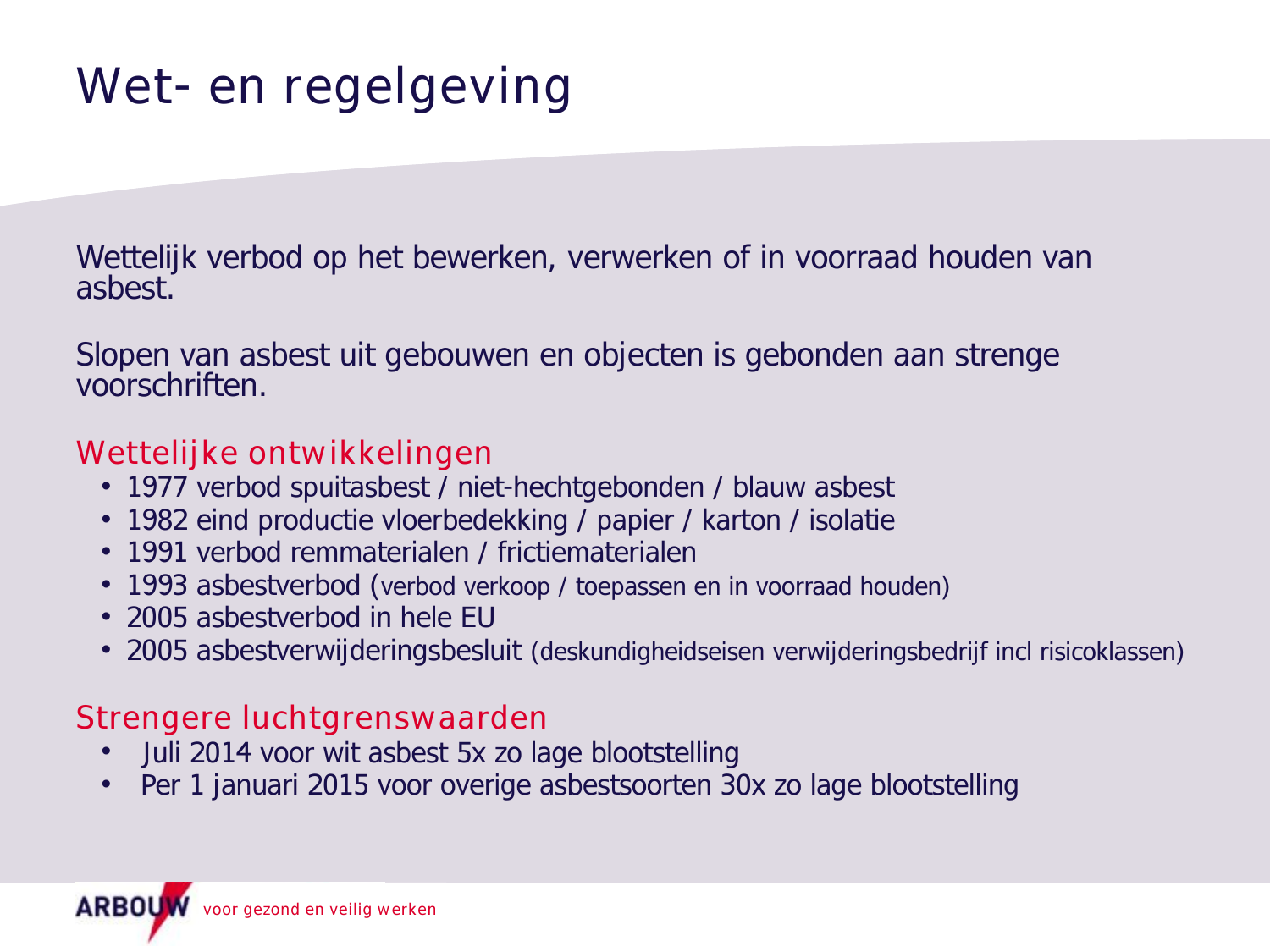

# Wet- en regelgeving
Wettelijk verbod op het bewerken, verwerken of in voorraad houden van asbest.
Slopen van asbest uit gebouwen en objecten is gebonden aan strenge voorschriften.
Wettelijke ontwikkelingen
1977 verbod spuitasbest / niet-hechtgebonden / blauw asbest
1982 eind productie vloerbedekking / papier / karton / isolatie
1991 verbod remmaterialen / frictiematerialen
1993 asbestverbod (verbod verkoop / toepassen en in voorraad houden)
2005 asbestverbod in hele EU
2005 asbestverwijderingsbesluit (deskundigheidseisen verwijderingsbedrijf incl risicoklassen)

Strengere luchtgrenswaarden
Juli 2014 voor wit asbest 5x zo lage blootstelling
Per 1 januari 2015 voor overige asbestsoorten 30x zo lage blootstelling